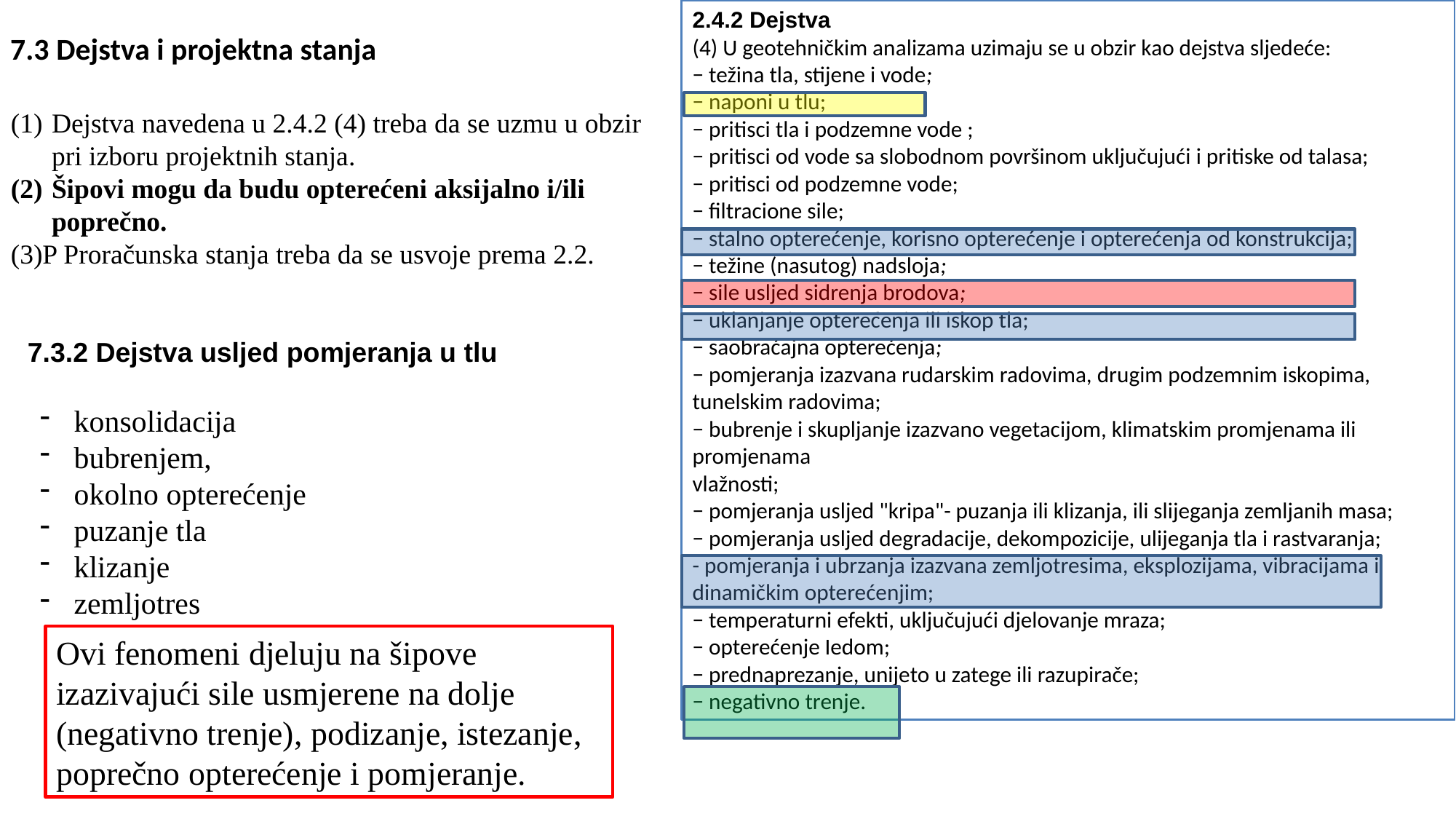

2.4.2 Dejstva
(4) U geotehničkim analizama uzimaju se u obzir kao dejstva sljedeće:
− težina tla, stijene i vode;
− naponi u tlu;
− pritisci tla i podzemne vode ;
− pritisci od vode sa slobodnom površinom uključujući i pritiske od talasa;
− pritisci od podzemne vode;
− filtracione sile;
− stalno opterećenje, korisno opterećenje i opterećenja od konstrukcija;
− težine (nasutog) nadsloja;
− sile usljed sidrenja brodova;
− uklanjanje opterećenja ili iskop tla;
− saobraćajna opterećenja;
− pomjeranja izazvana rudarskim radovima, drugim podzemnim iskopima, tunelskim radovima;
− bubrenje i skupljanje izazvano vegetacijom, klimatskim promjenama ili promjenama
vlažnosti;
− pomjeranja usljed "kripa"- puzanja ili klizanja, ili slijeganja zemljanih masa;
− pomjeranja usljed degradacije, dekompozicije, ulijeganja tla i rastvaranja;
- pomjeranja i ubrzanja izazvana zemljotresima, eksplozijama, vibracijama i dinamičkim opterećenjim;
− temperaturni efekti, uključujući djelovanje mraza;
− opterećenje Iedom;
− prednaprezanje, unijeto u zatege ili razupirače;
− negativno trenje.
# 7.3 Dejstva i projektna stanja

Dejstva navedena u 2.4.2 (4) treba da se uzmu u obzir pri izboru projektnih stanja.
Šipovi mogu da budu opterećeni aksijalno i/ili poprečno.
(3)P Proračunska stanja treba da se usvoje prema 2.2.

7.3.2 Dejstva usljed pomjeranja u tlu
konsolidacija
bubrenjem,
okolno opterećenje
puzanje tla
klizanje
zemljotres

Ovi fenomeni djeluju na šipove izazivajući sile usmjerene na dolje (negativno trenje), podizanje, istezanje,
poprečno opterećenje i pomjeranje.